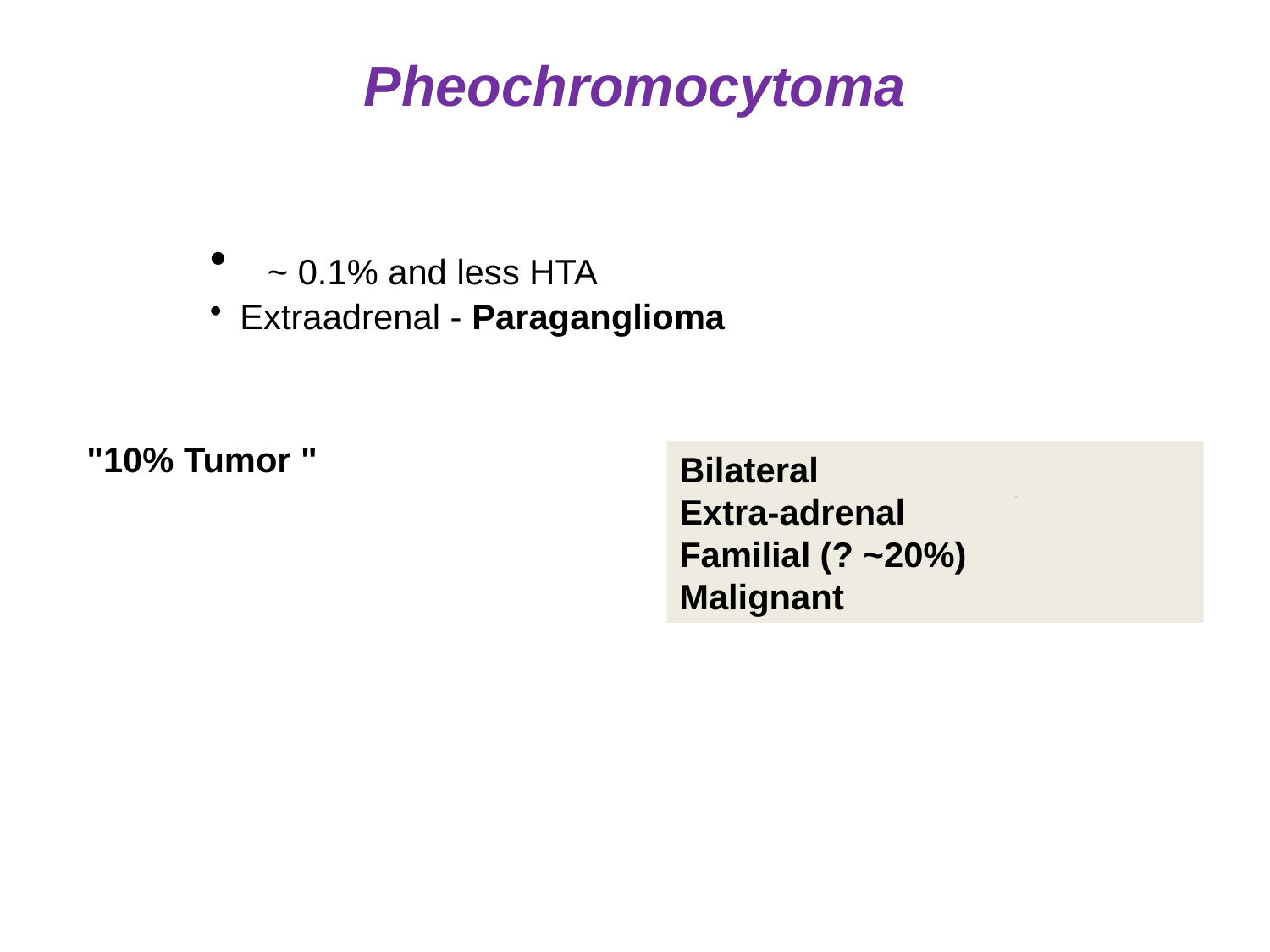

# Pheochromocytoma
  ~ 0.1% and less HTA
Extraadrenal - Paraganglioma
"10% Tumor "
Bilateral
Extra-adrenal
Familial (? ~20%)
Malignant